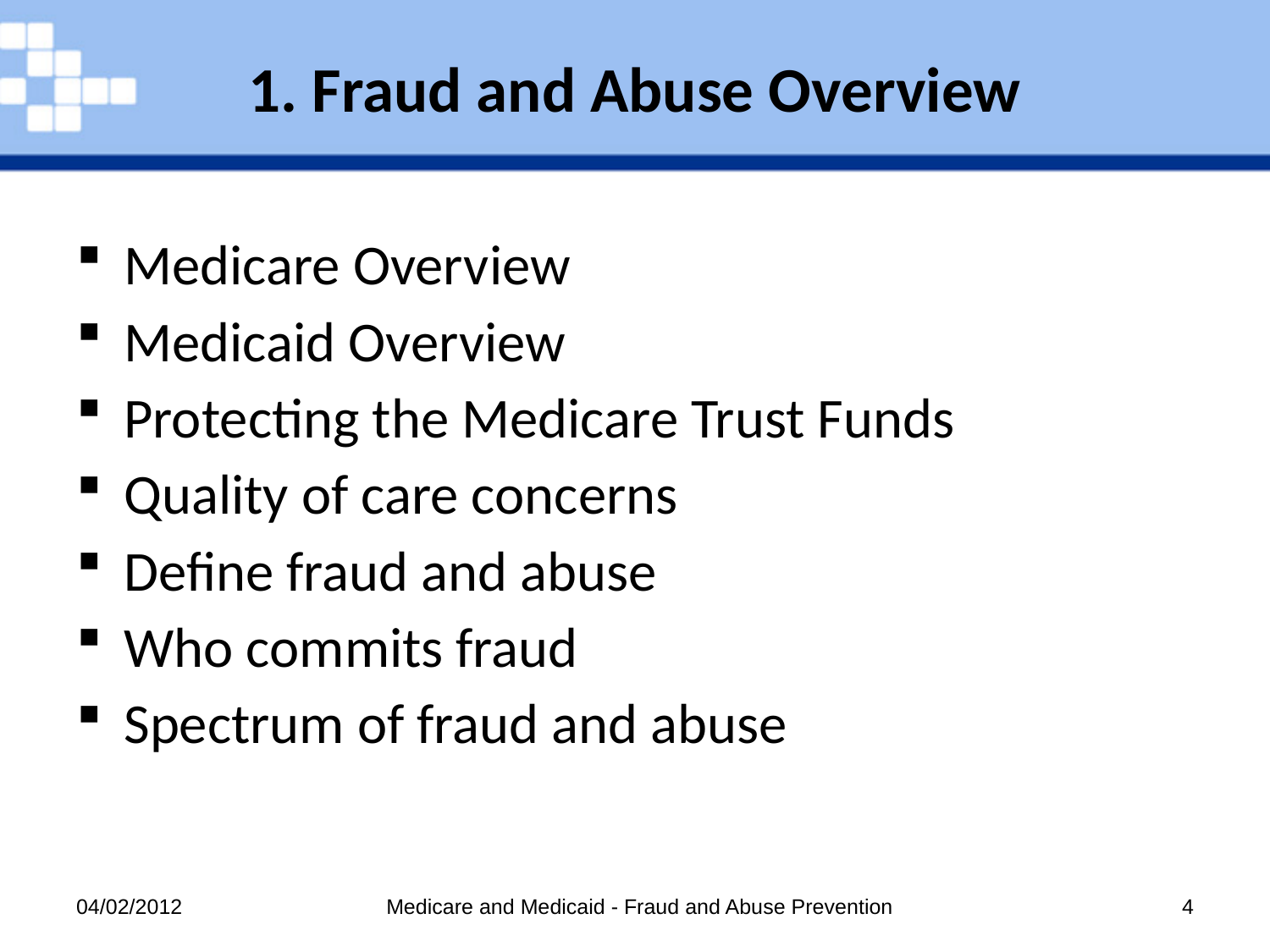

# 1. Fraud and Abuse Overview
Medicare Overview
Medicaid Overview
Protecting the Medicare Trust Funds
Quality of care concerns
Define fraud and abuse
Who commits fraud
Spectrum of fraud and abuse

04/02/2012
Medicare and Medicaid - Fraud and Abuse Prevention
4